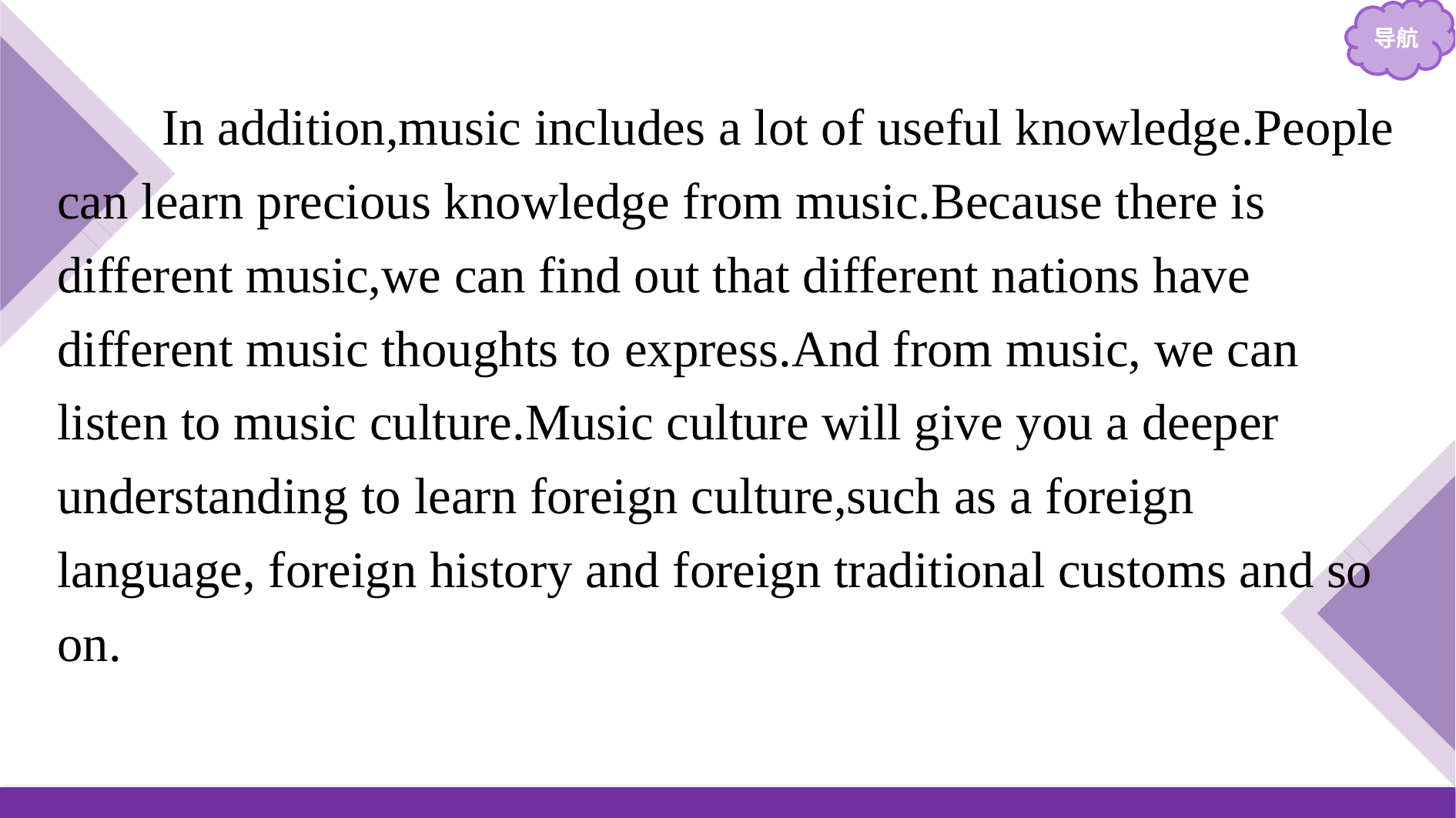

In addition,music includes a lot of useful knowledge.People can learn precious knowledge from music.Because there is different music,we can find out that different nations have different music thoughts to express.And from music, we can listen to music culture.Music culture will give you a deeper understanding to learn foreign culture,such as a foreign language, foreign history and foreign traditional customs and so on.